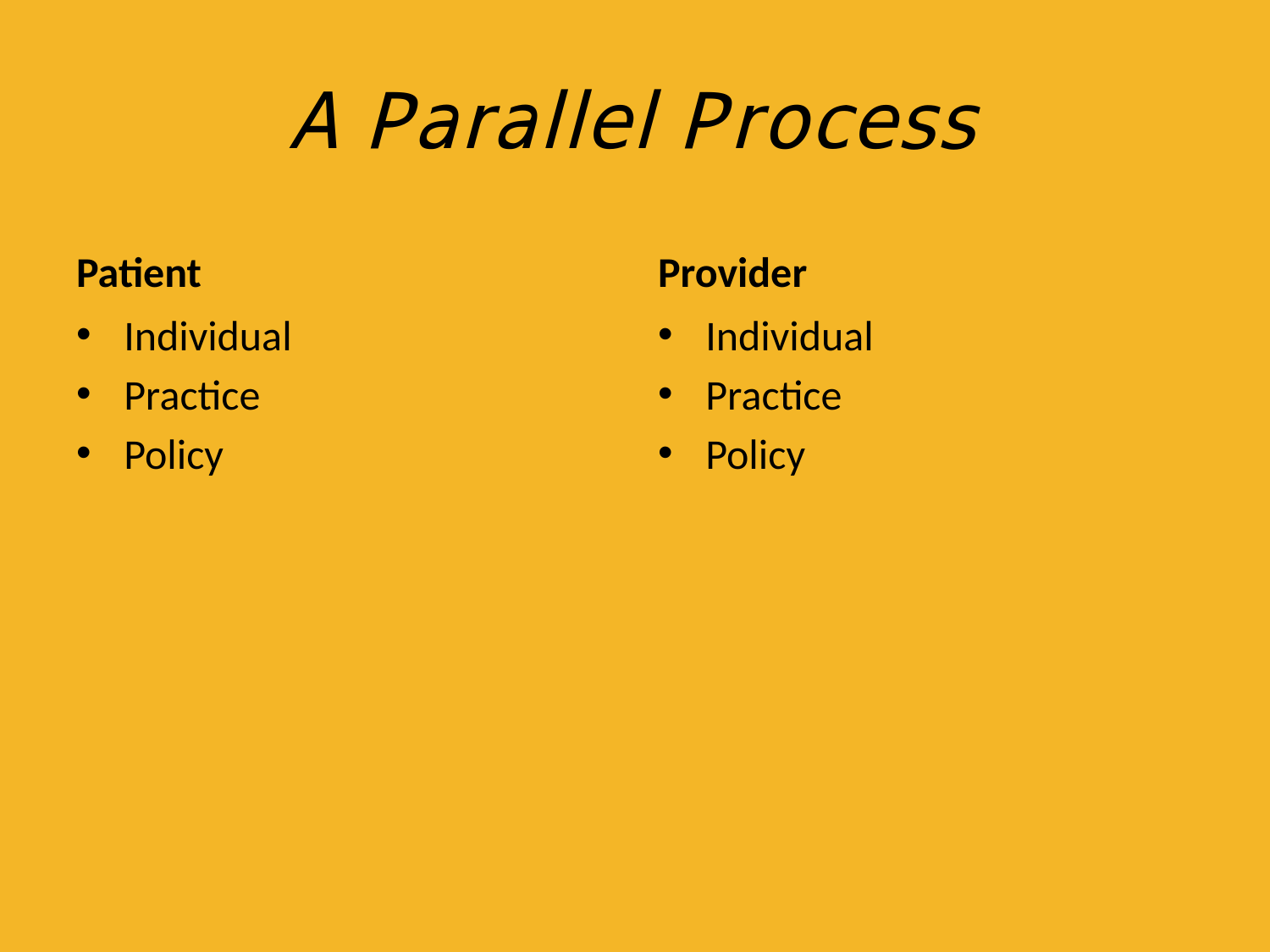

# A Parallel Process
Patient
Provider
Individual
Practice
Policy
Individual
Practice
Policy